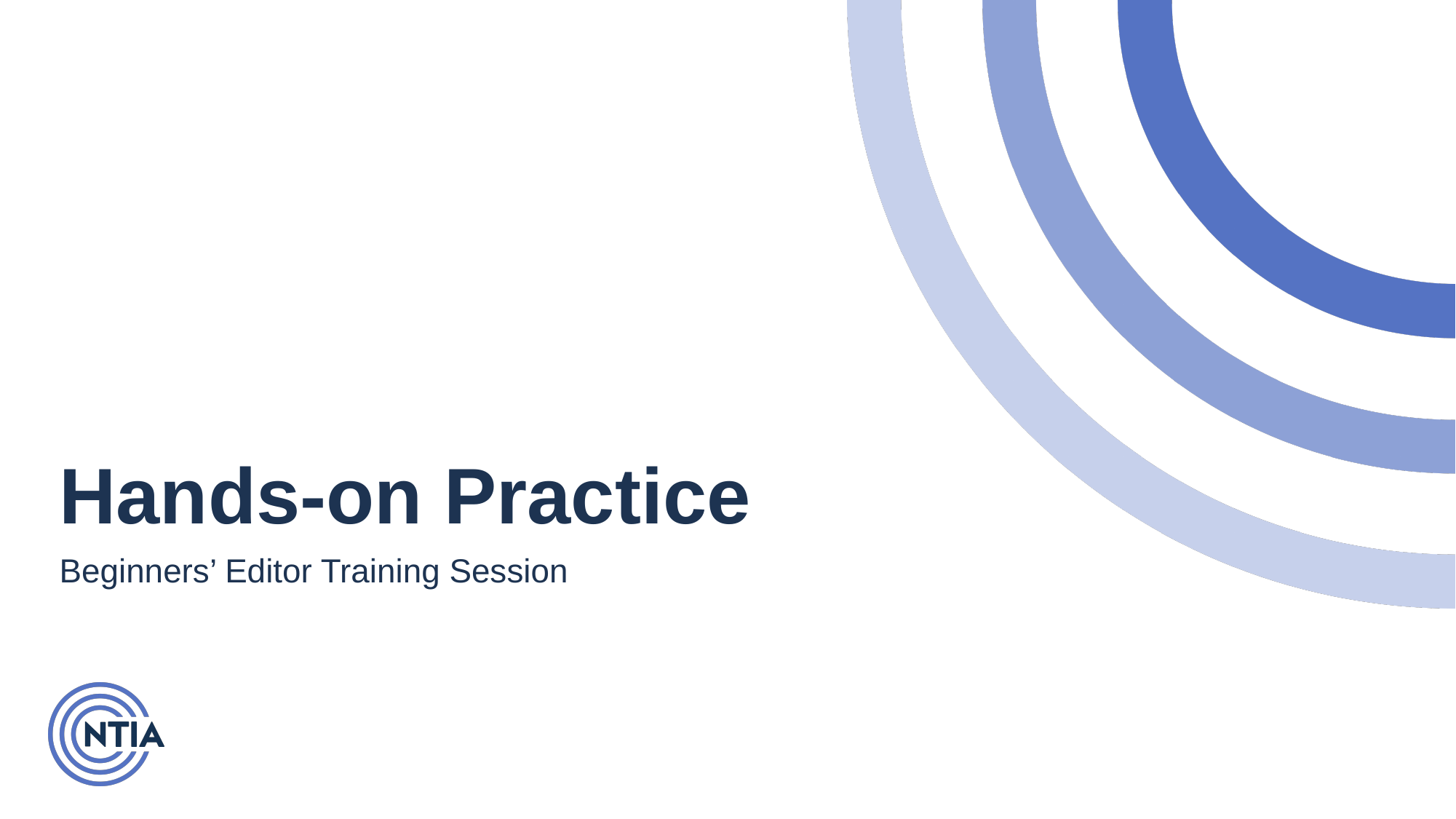

# Hands-on Practice
Beginners’ Editor Training Session